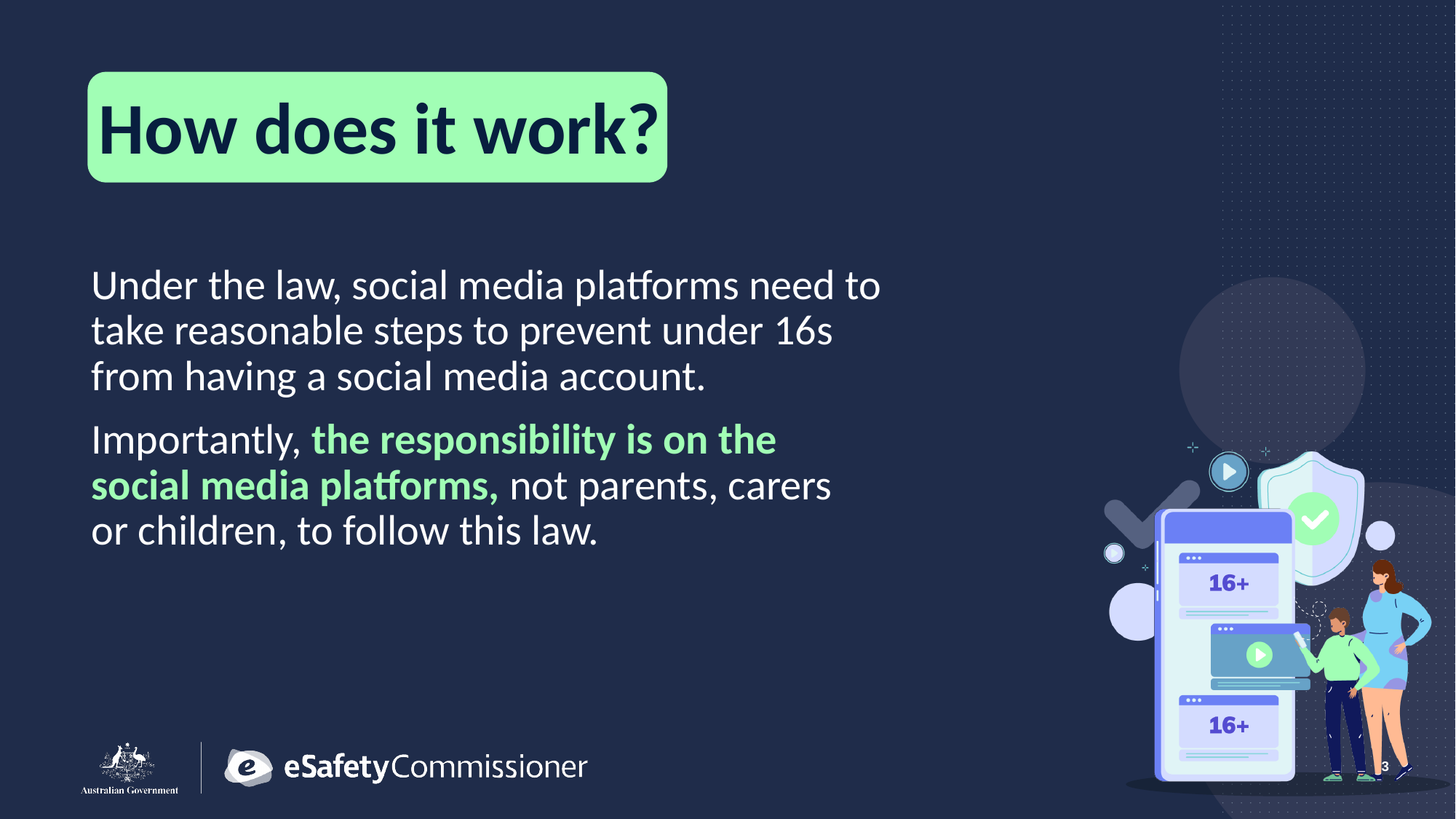

How does it work?
Under the law, social media platforms need to take reasonable steps to prevent under 16s from having a social media account.
Importantly, the responsibility is on the
social media platforms, not parents, carers
or children, to follow this law.